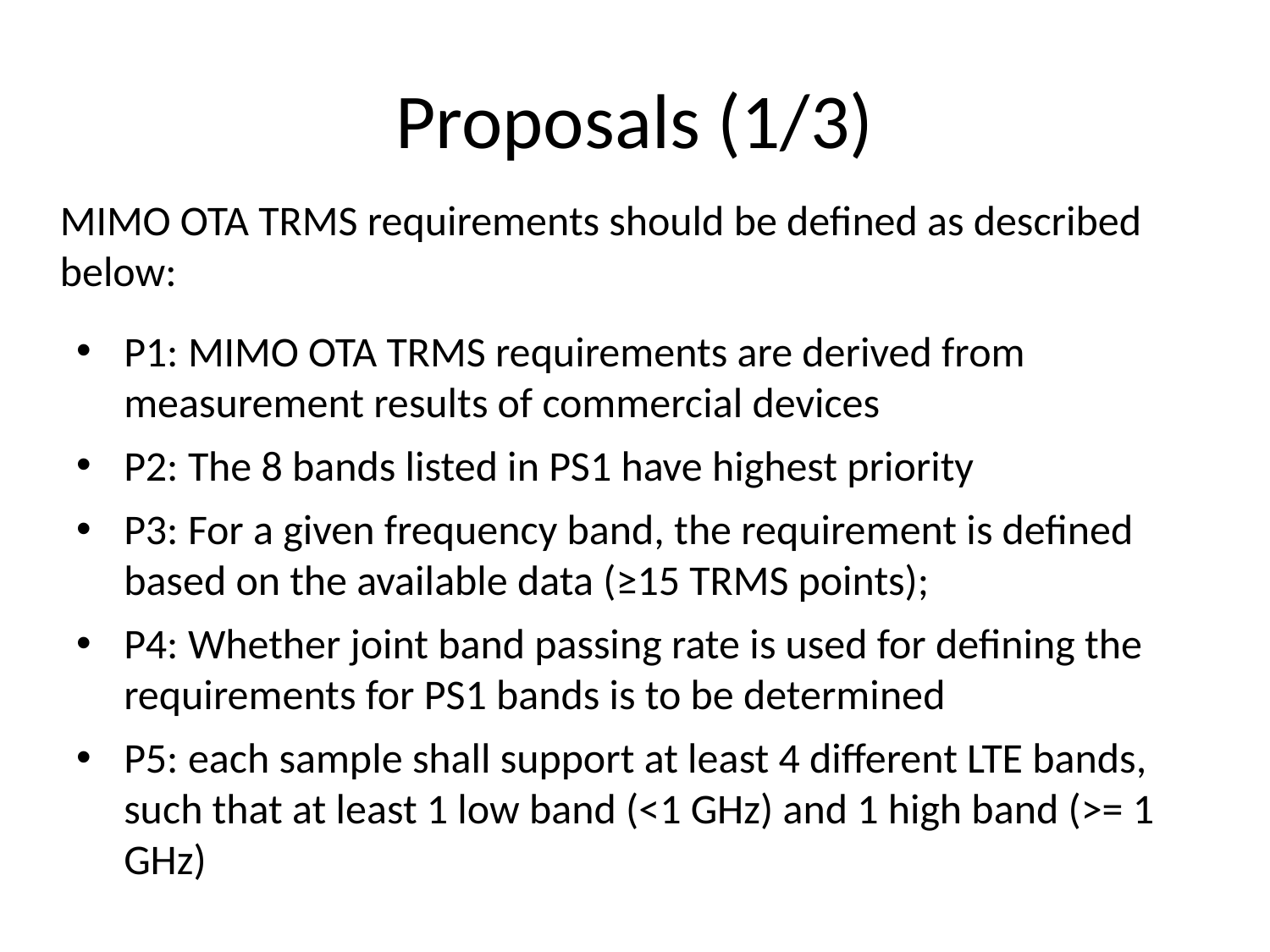

# Proposals (1/3)
MIMO OTA TRMS requirements should be defined as described below:
P1: MIMO OTA TRMS requirements are derived from measurement results of commercial devices
P2: The 8 bands listed in PS1 have highest priority
P3: For a given frequency band, the requirement is defined based on the available data (≥15 TRMS points);
P4: Whether joint band passing rate is used for defining the requirements for PS1 bands is to be determined
P5: each sample shall support at least 4 different LTE bands, such that at least 1 low band (<1 GHz) and 1 high band (>= 1 GHz)